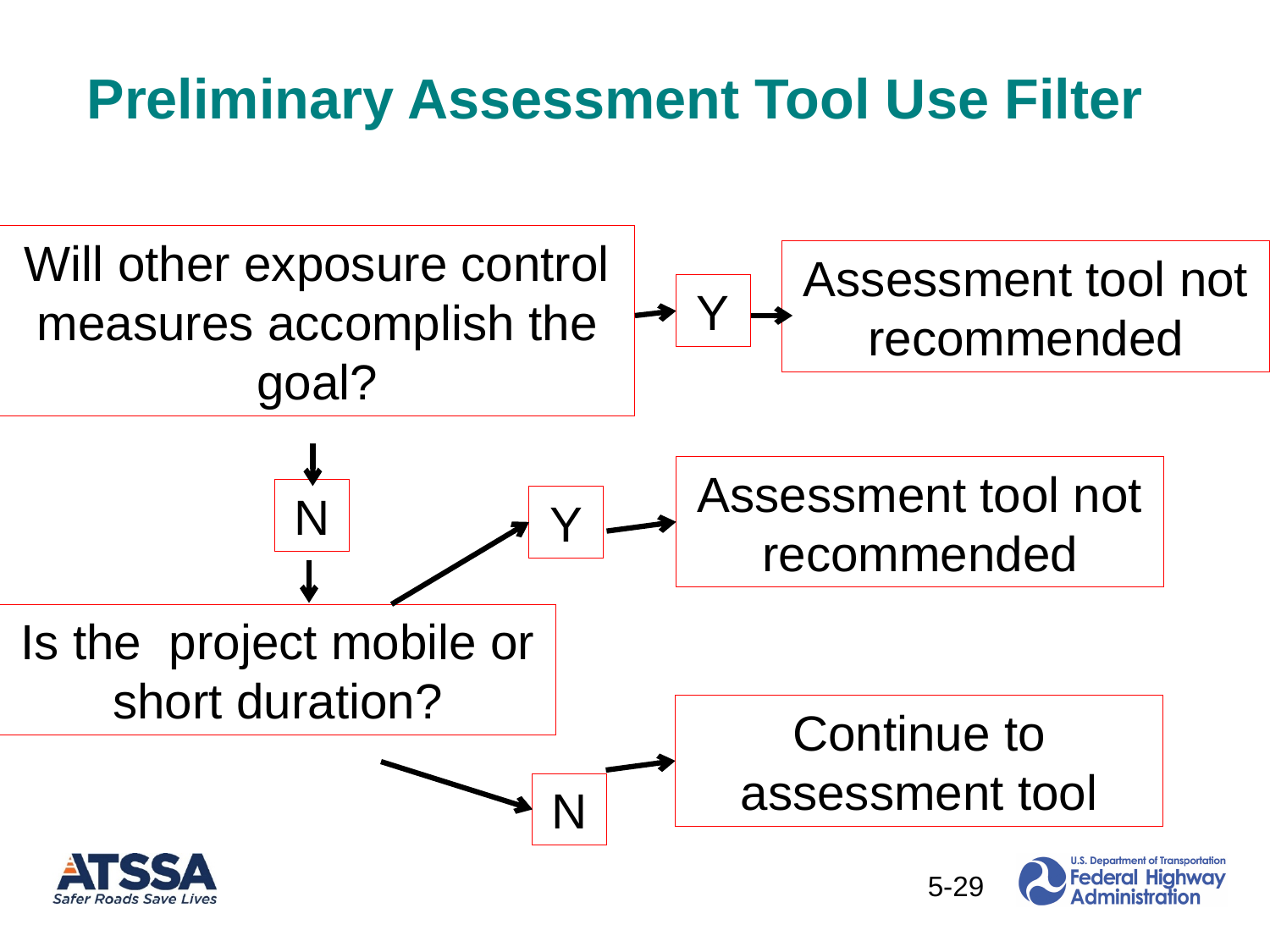

# Preliminary Assessment Tool Use Filter
Will other exposure control measures accomplish the goal?
Assessment tool not recommended
Y
Assessment tool not recommended
N
Y
Is the  project mobile or short duration?
Continue to assessment tool
N